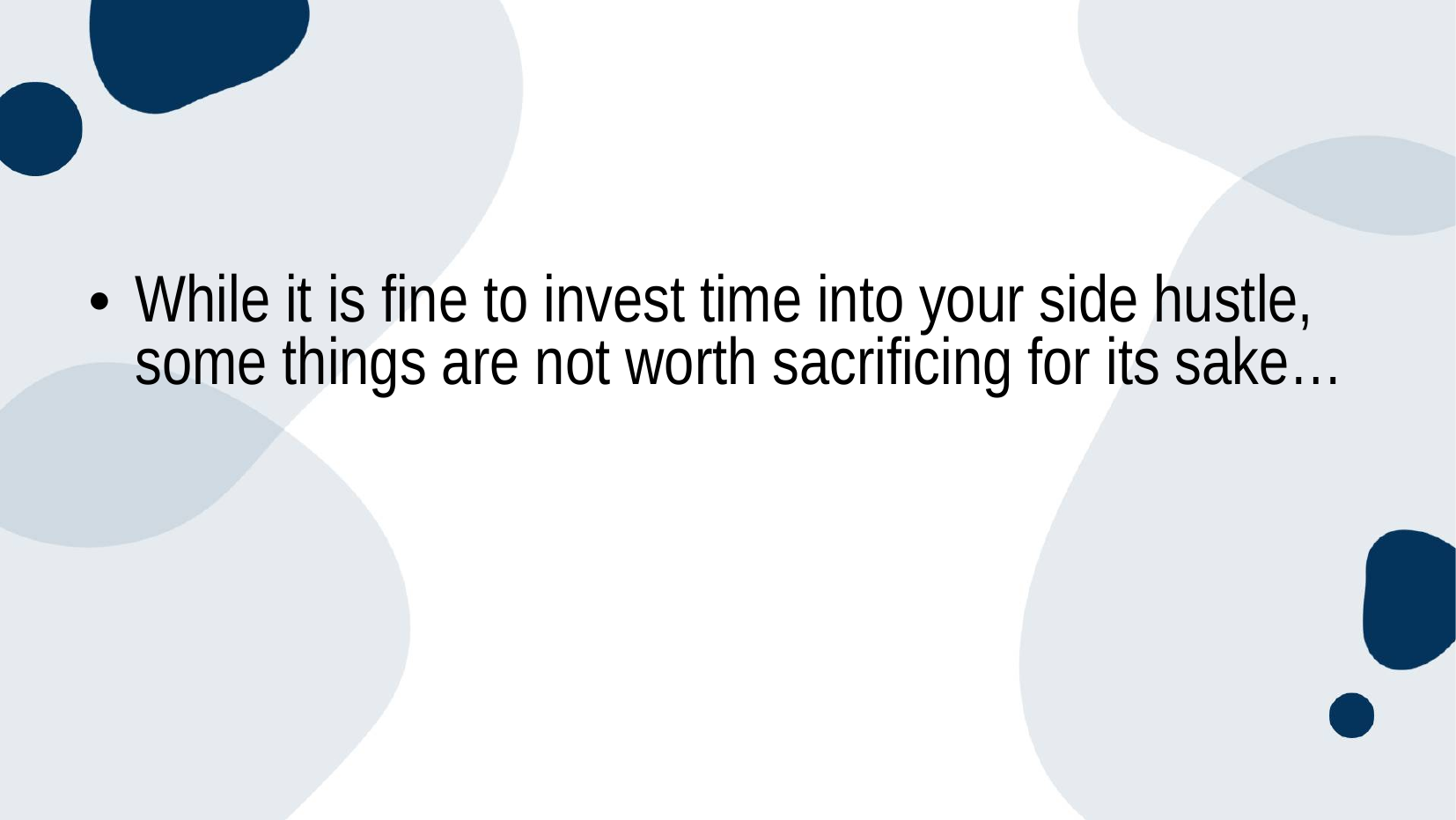

#
While it is fine to invest time into your side hustle, some things are not worth sacrificing for its sake…